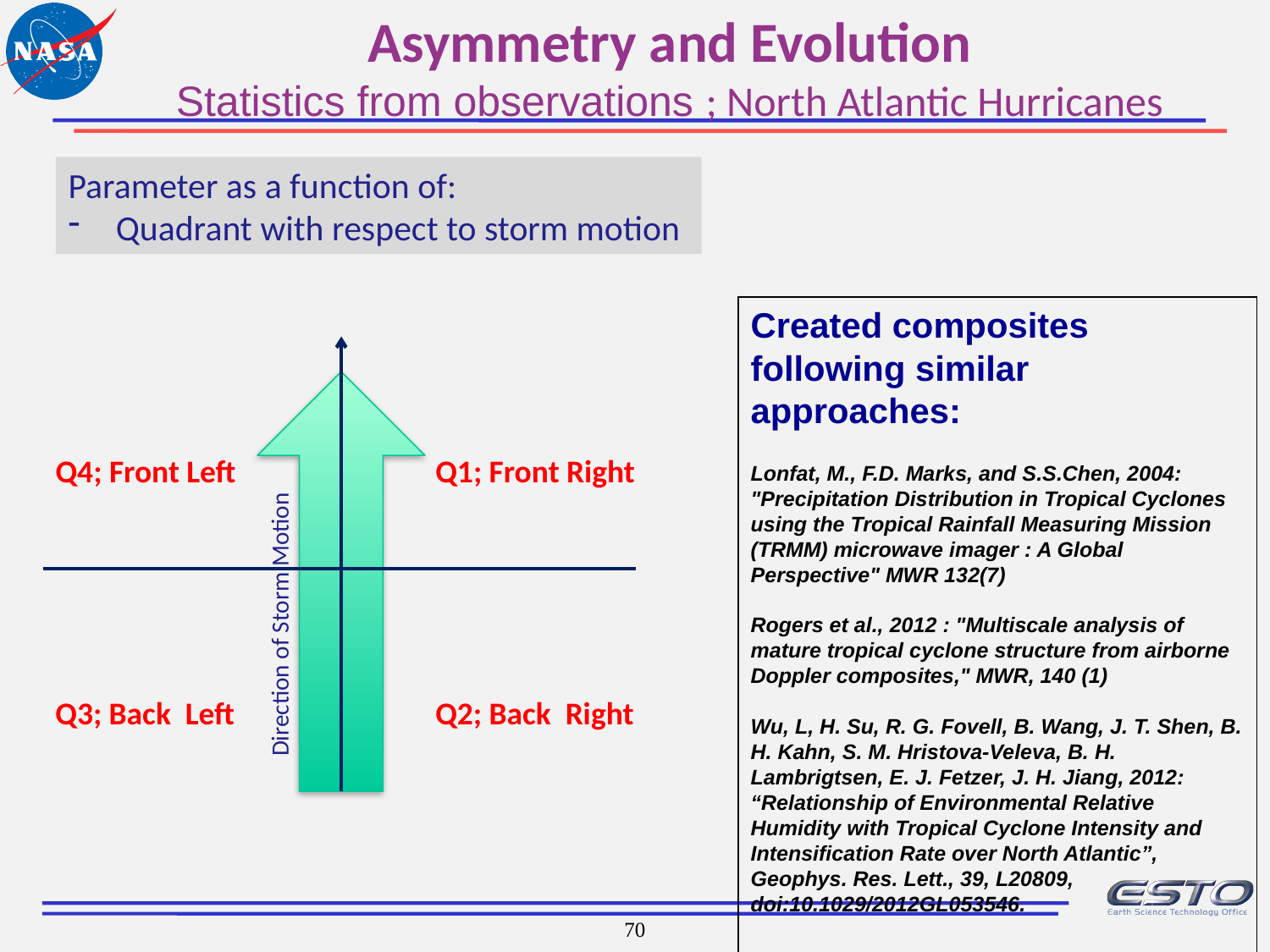

Asymmetry and Evolution
Statistics from observations ; North Atlantic Hurricanes
Parameter as a function of:
Quadrant with respect to storm motion
Created composites following similar approaches:

Lonfat, M., F.D. Marks, and S.S.Chen, 2004: "Precipitation Distribution in Tropical Cyclones using the Tropical Rainfall Measuring Mission (TRMM) microwave imager : A Global Perspective" MWR 132(7)

Rogers et al., 2012 : "Multiscale analysis of mature tropical cyclone structure from airborne Doppler composites," MWR, 140 (1)

Wu, L, H. Su, R. G. Fovell, B. Wang, J. T. Shen, B. H. Kahn, S. M. Hristova-Veleva, B. H. Lambrigtsen, E. J. Fetzer, J. H. Jiang, 2012: “Relationship of Environmental Relative Humidity with Tropical Cyclone Intensity and Intensification Rate over North Atlantic”, Geophys. Res. Lett., 39, L20809, doi:10.1029/2012GL053546.

Many others.

Q4; Front Left
Q1; Front Right
Direction of Storm Motion
Q3; Back  Left
Q2; Back  Right